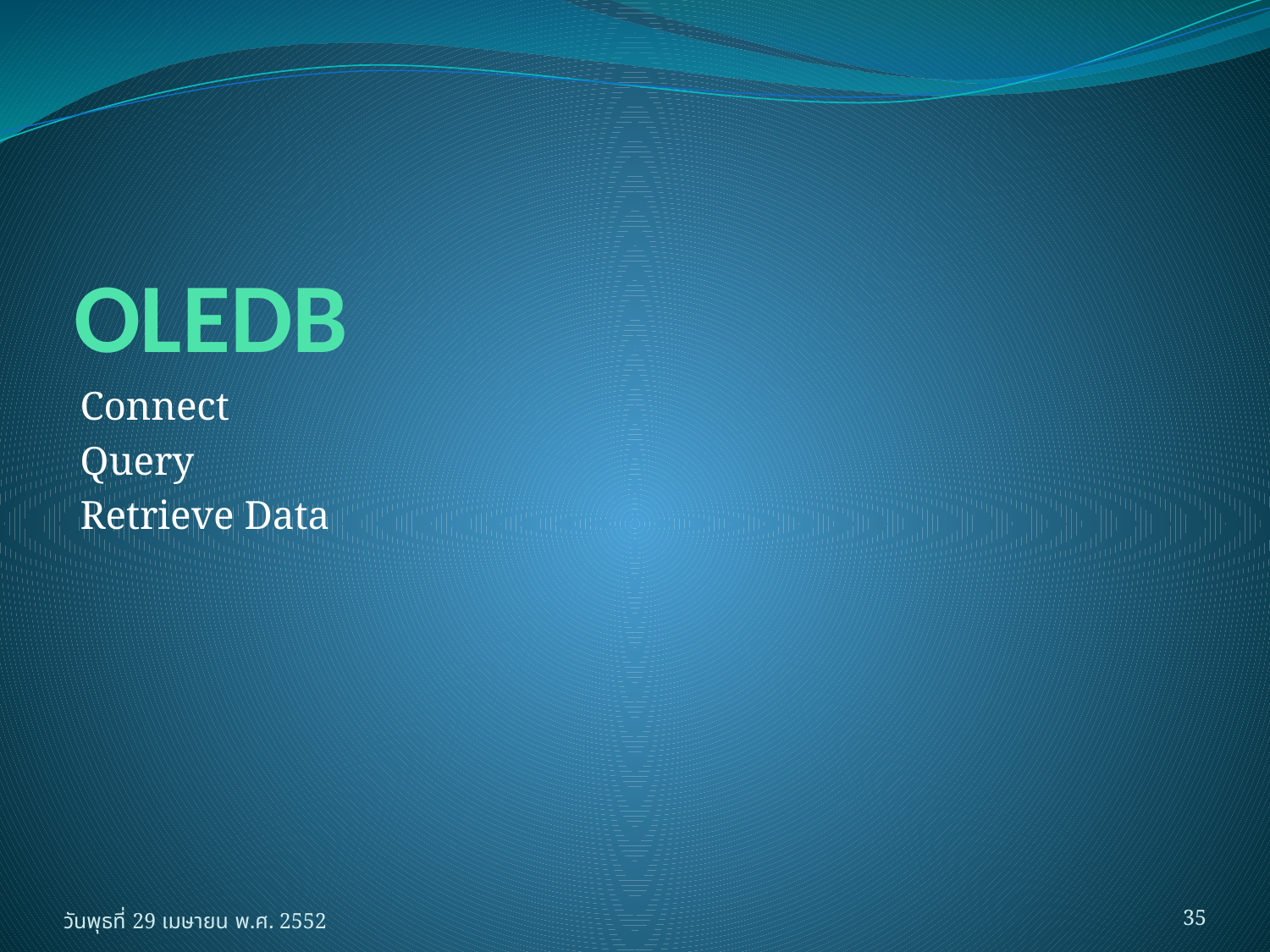

# OLEDB
Connect
Query
Retrieve Data
วันพุธที่ 29 เมษายน พ.ศ. 2552
35